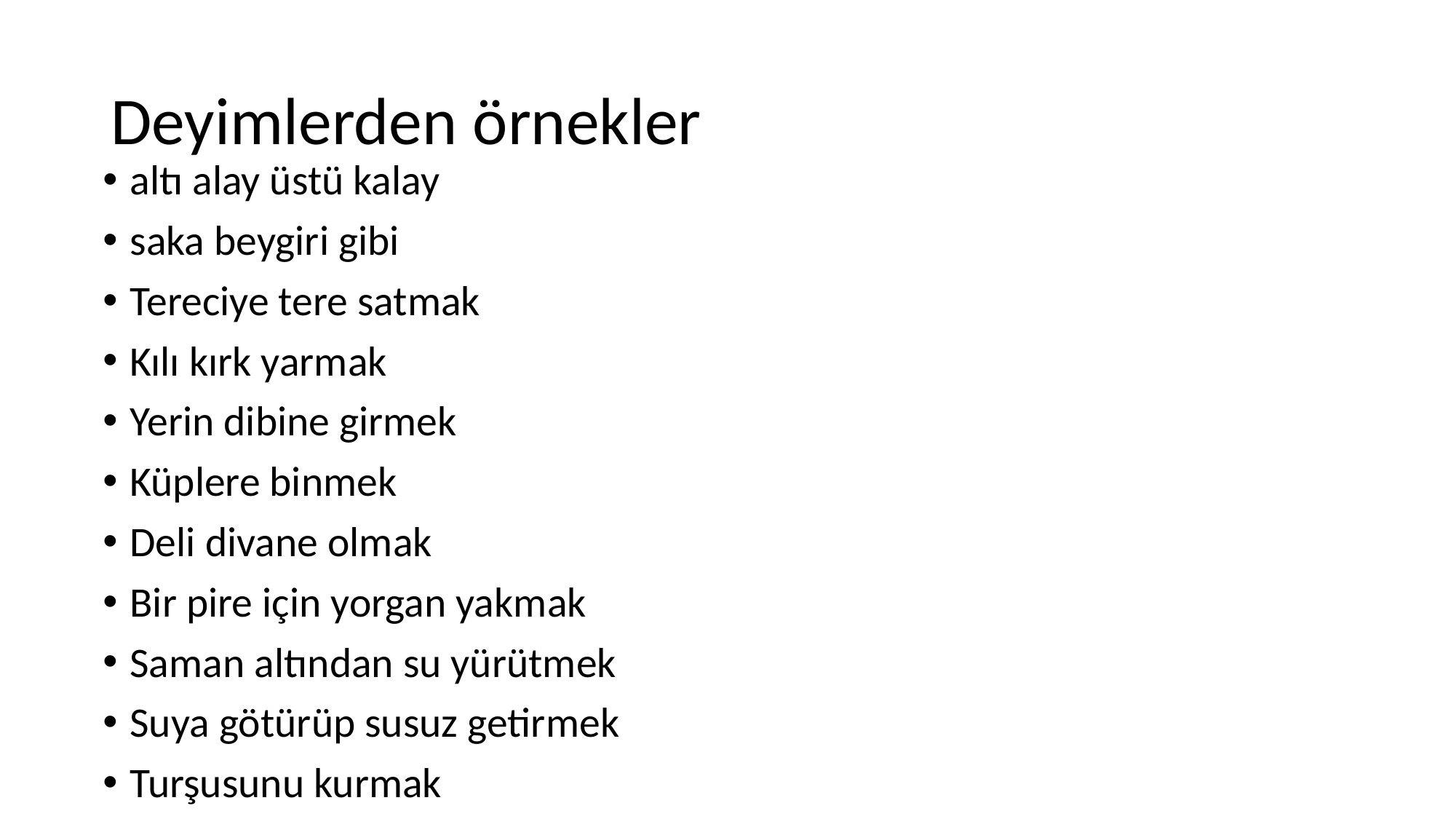

# Deyimlerden örnekler
altı alay üstü kalay
saka beygiri gibi
Tereciye tere satmak
Kılı kırk yarmak
Yerin dibine girmek
Küplere binmek
Deli divane olmak
Bir pire için yorgan yakmak
Saman altından su yürütmek
Suya götürüp susuz getirmek
Turşusunu kurmak